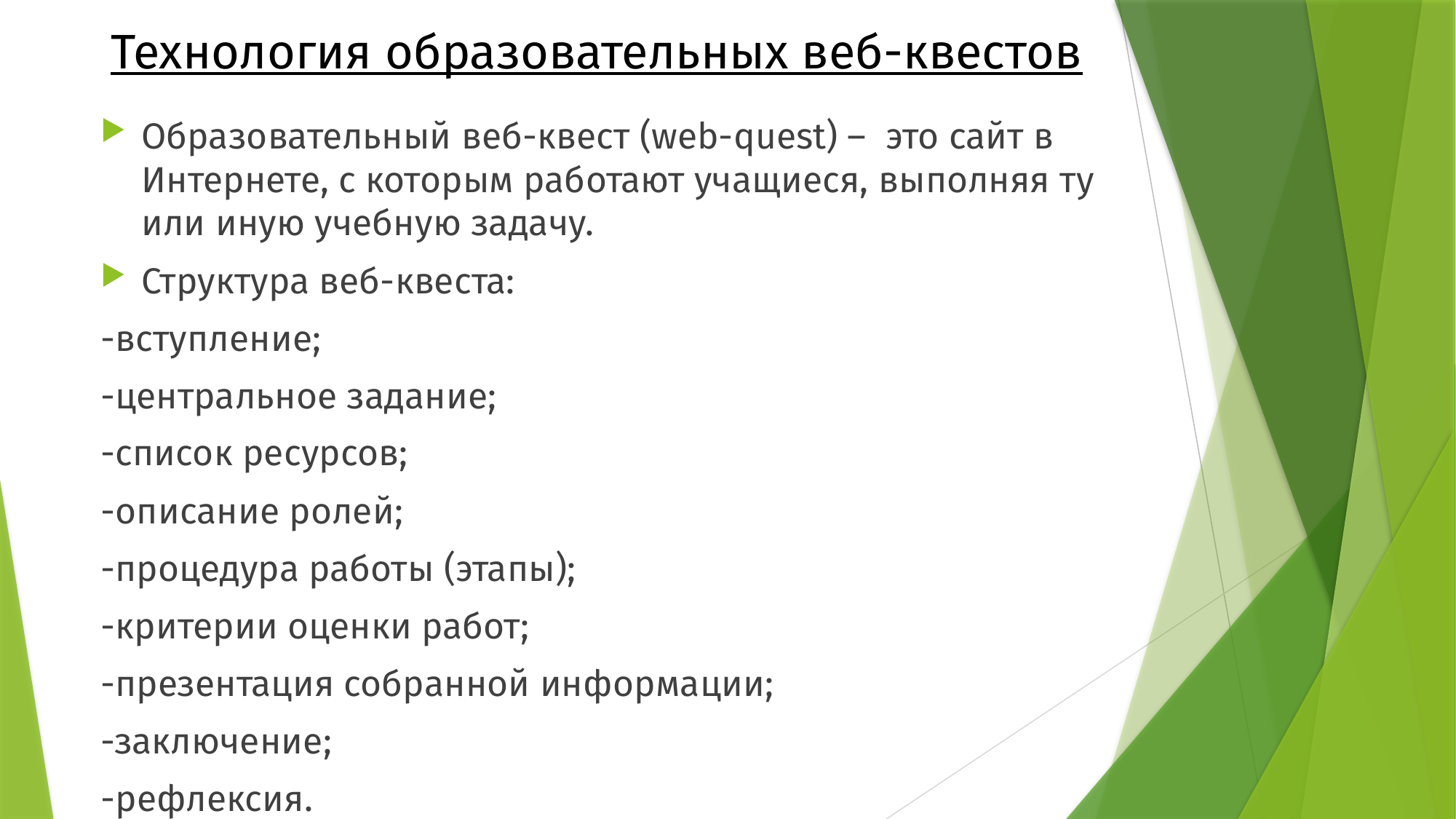

# Технология образовательных веб-квестов
Образовательный веб-квест (web-quest) –  это сайт в Интернете, с которым работают учащиеся, выполняя ту или иную учебную задачу.
Структура веб-квеста:
-вступление;
-центральное задание;
-список ресурсов;
-описание ролей;
-процедура работы (этапы);
-критерии оценки работ;
-презентация собранной информации;
-заключение;
-рефлексия.